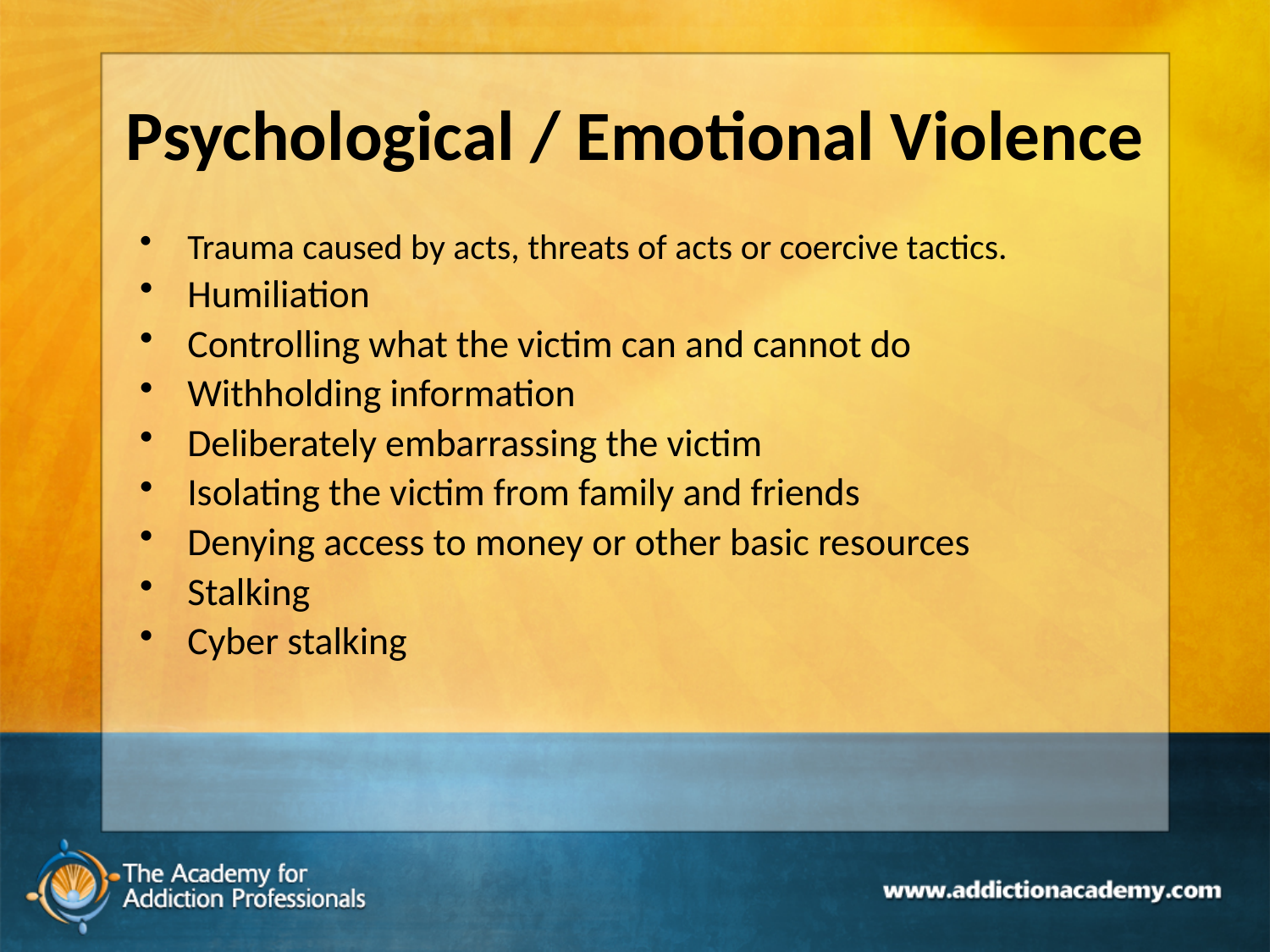

# Psychological / Emotional Violence
Trauma caused by acts, threats of acts or coercive tactics.
Humiliation
Controlling what the victim can and cannot do
Withholding information
Deliberately embarrassing the victim
Isolating the victim from family and friends
Denying access to money or other basic resources
Stalking
Cyber stalking